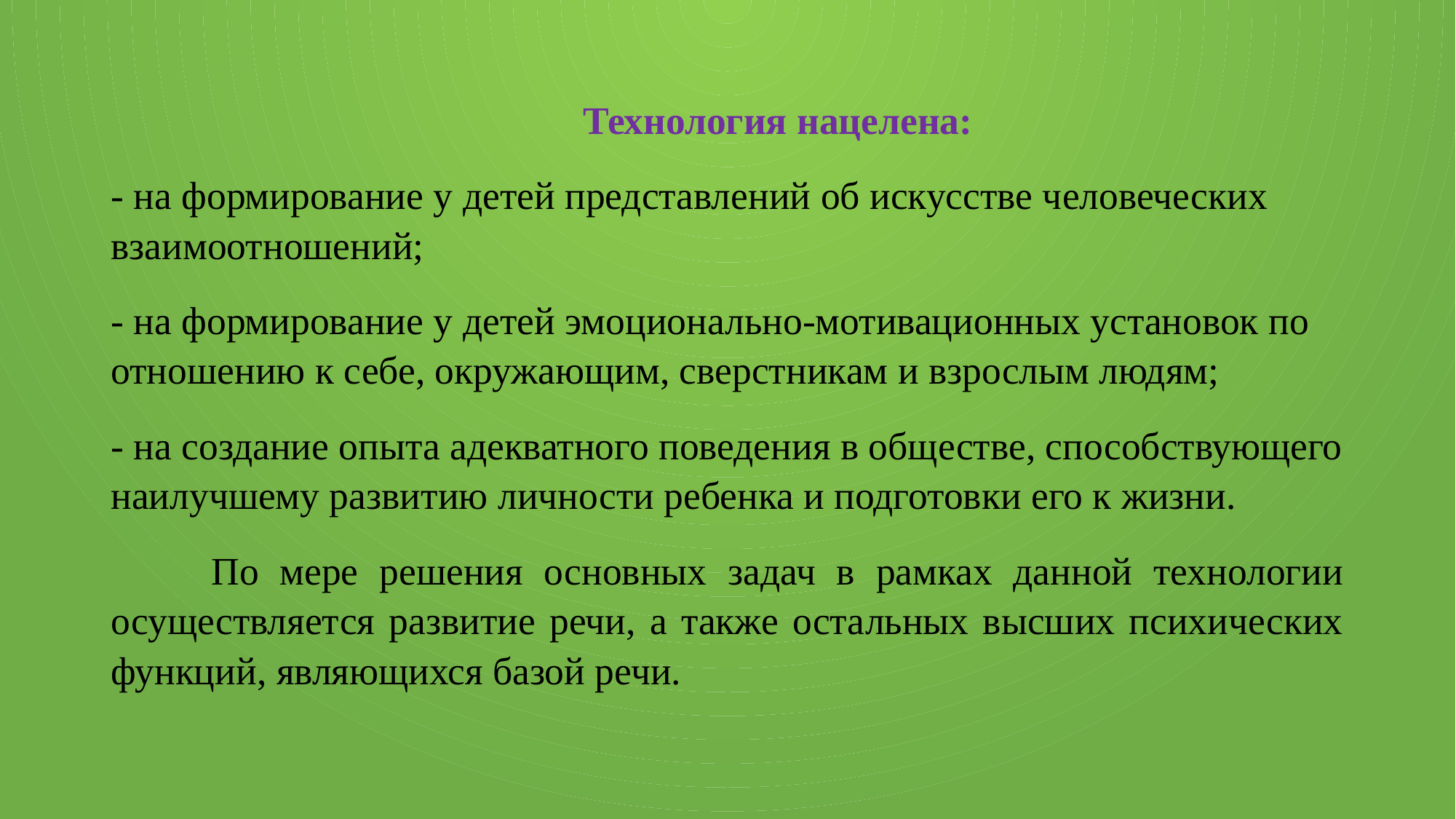

#
	Технология нацелена:
- на формирование у детей представлений об искусстве человеческих взаимоотношений;
- на формирование у детей эмоционально-мотивационных установок по отношению к себе, окружающим, сверстникам и взрослым людям;
- на создание опыта адекватного поведения в обществе, способствующего наилучшему развитию личности ребенка и подготовки его к жизни.
	По мере решения основных задач в рамках данной технологии осуществляется развитие речи, а также остальных высших психических функций, являющихся базой речи.